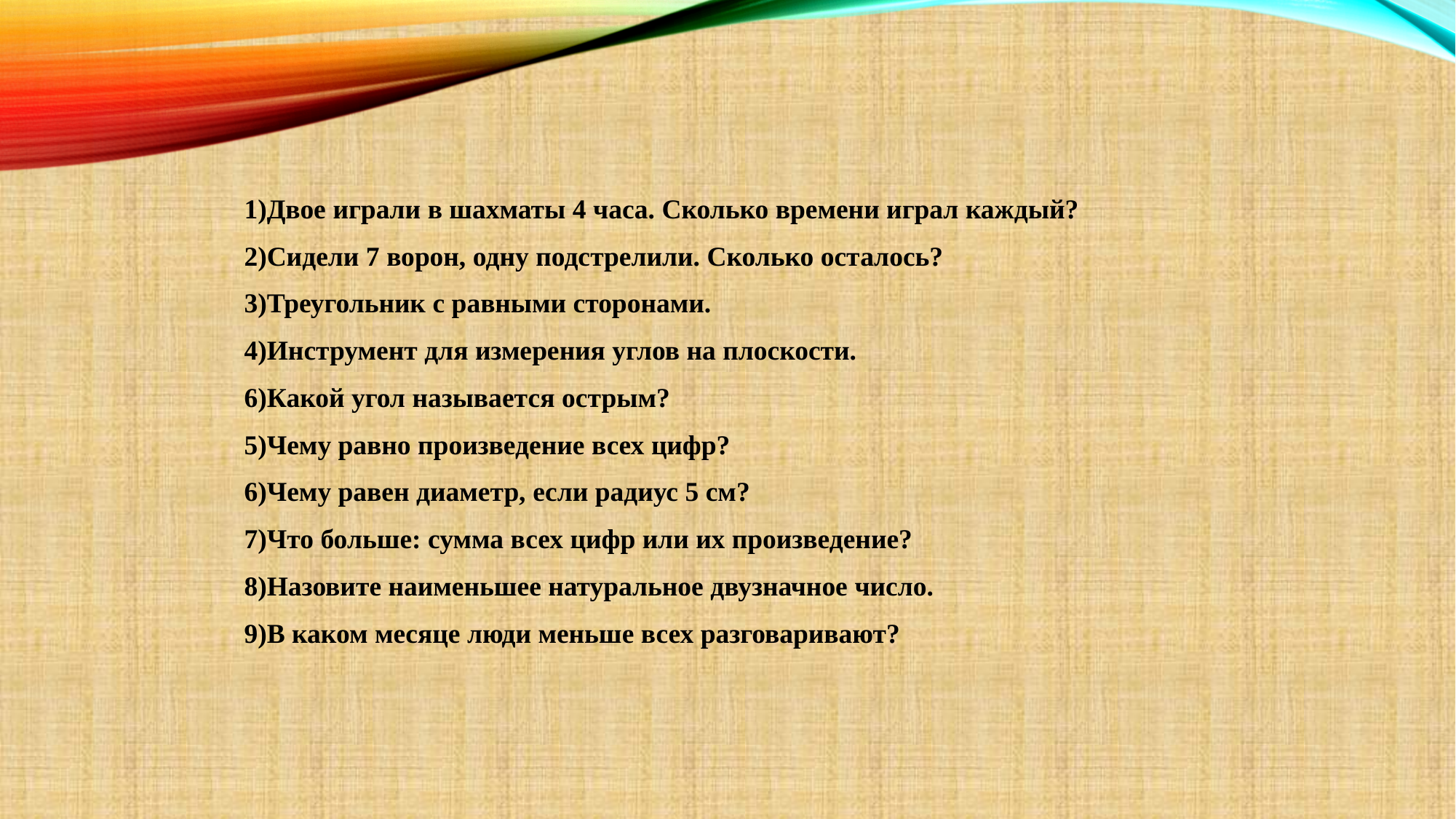

1)Двое играли в шахматы 4 часа. Сколько времени играл каждый?
2)Сидели 7 ворон, одну подстрелили. Сколько осталось?
3)Треугольник с равными сторонами.
4)Инструмент для измерения углов на плоскости.
6)Какой угол называется острым?
5)Чему равно произведение всех цифр?
6)Чему равен диаметр, если радиус 5 см?
7)Что больше: сумма всех цифр или их произведение?
8)Назовите наименьшее натуральное двузначное число.
9)В каком месяце люди меньше всех разговаривают?